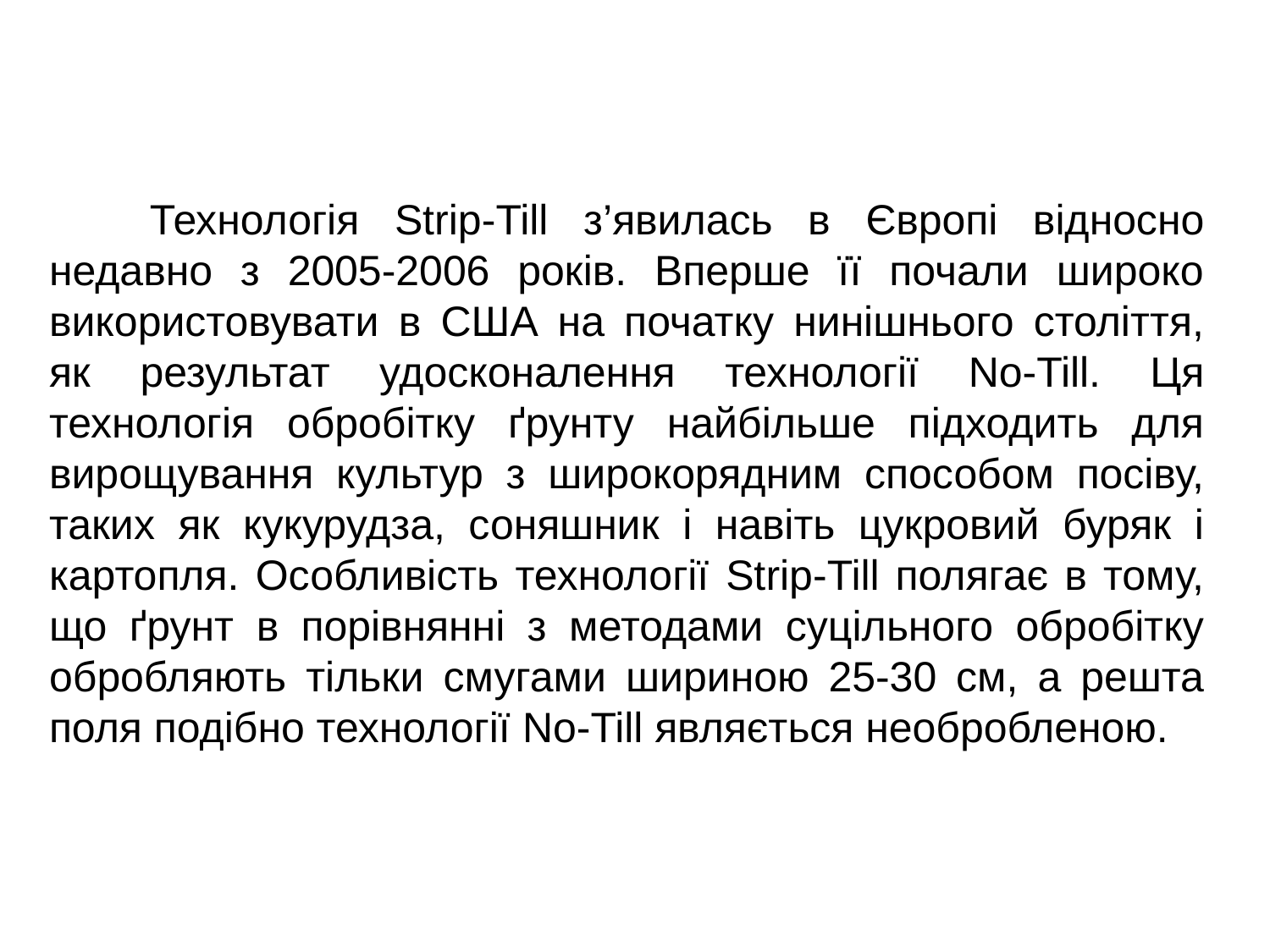

Технологія Strip-Till з’явилась в Європі відносно недавно з 2005-2006 років. Вперше її почали широко використовувати в США на початку нинішнього століття, як результат удосконалення технології No-Till. Ця технологія обробітку ґрунту найбільше підходить для вирощування культур з широкорядним способом посіву, таких як кукурудза, соняшник і навіть цукровий буряк і картопля. Особливість технології Strip-Till полягає в тому, що ґрунт в порівнянні з методами суцільного обробітку обробляють тільки смугами шириною 25-30 см, а решта поля подібно технології No-Till являється необробленою.